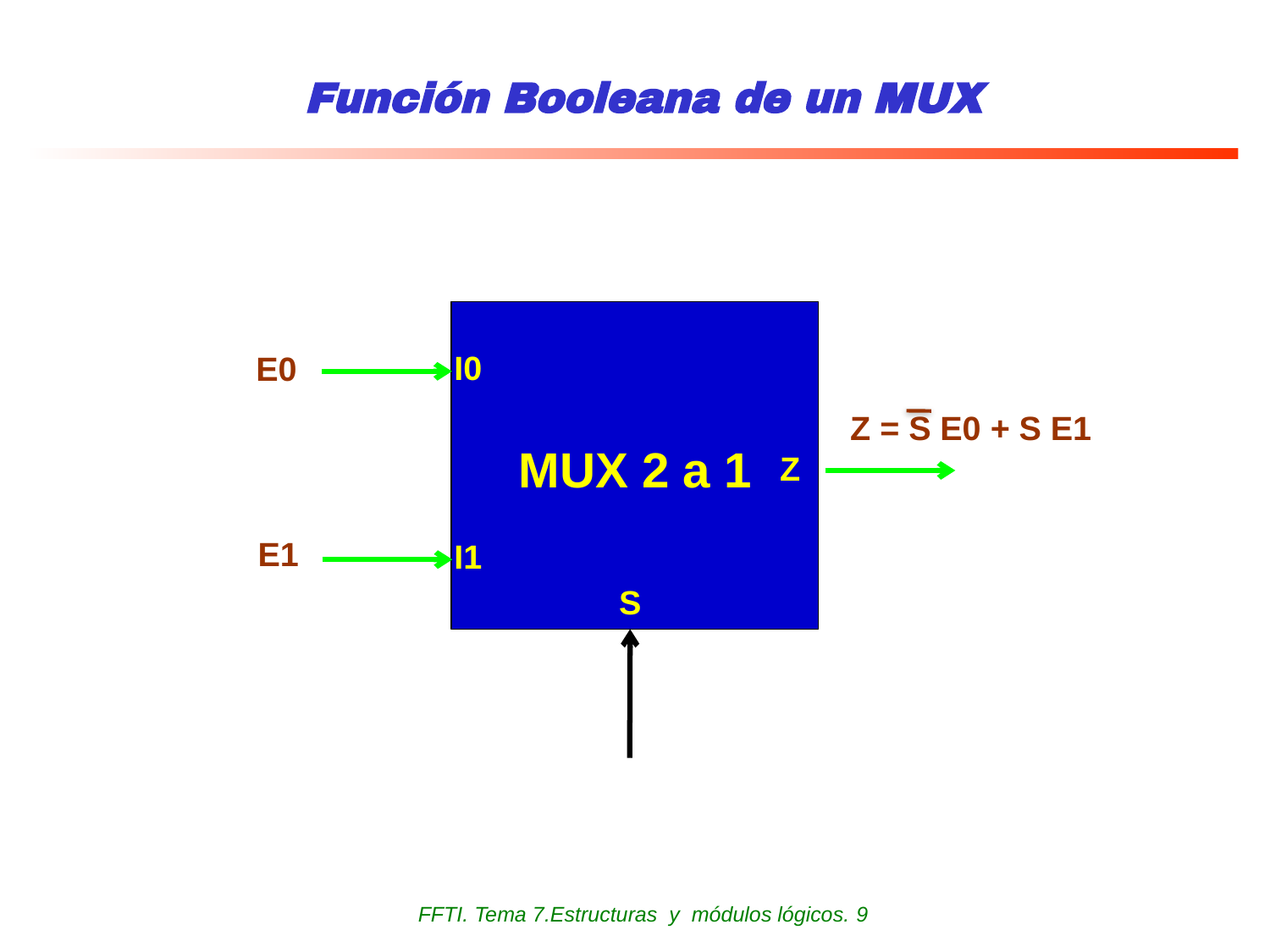

# Función Booleana de un MUX

I0
E0
Z = S E0 + S E1
MUX 2 a 1
Z
E1
I1
S
FFTI. Tema 7.Estructuras  y  módulos lógicos. 9